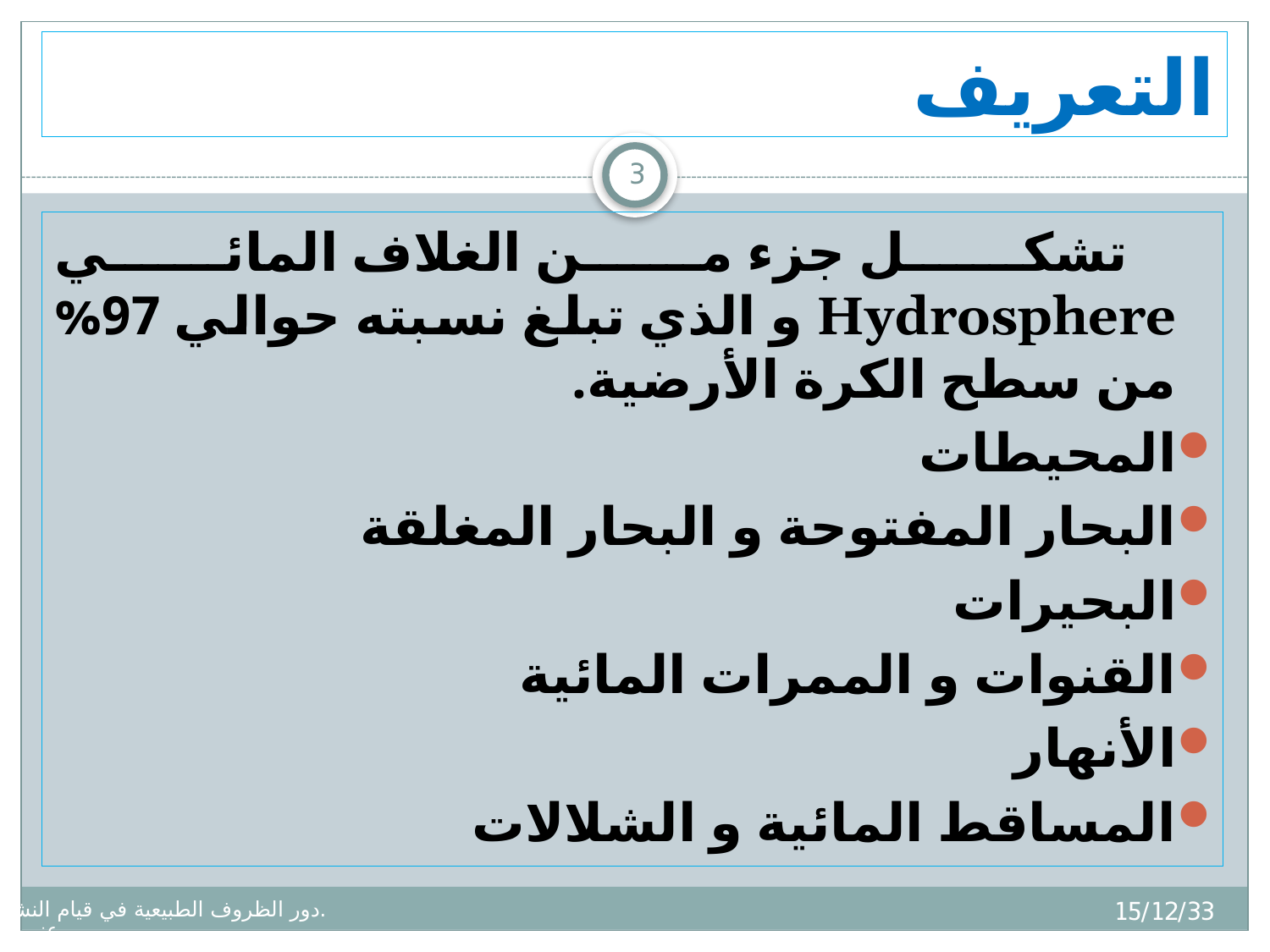

# التعريف
3
      تشكل جزء من الغلاف المائي Hydrosphere و الذي تبلغ نسبته حوالي 97% من سطح الكرة الأرضية.
المحيطات
البحار المفتوحة و البحار المغلقة
البحيرات
القنوات و الممرات المائية
الأنهار
المساقط المائية و الشلالات
15/12/33
دور الظروف الطبيعية في قيام النشاط البشري       د. عنبره بنت خميس بلال